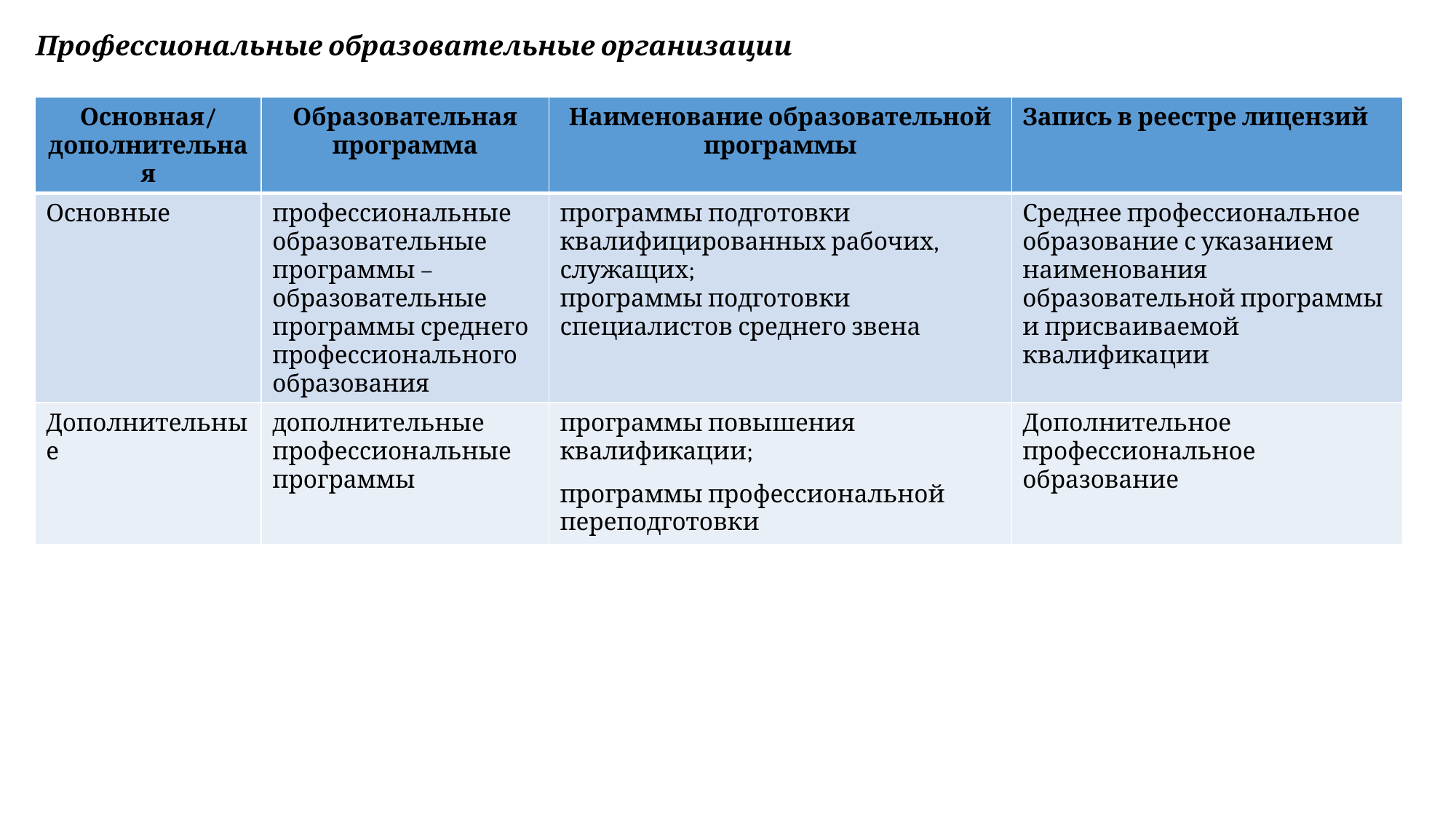

Профессиональные образовательные организации
| Основная/ дополнительная | Образовательная программа | Наименование образовательной программы | Запись в реестре лицензий |
| --- | --- | --- | --- |
| Основные | профессиональные образовательные программы – образовательные программы среднего профессионального образования | программы подготовки квалифицированных рабочих, служащих; программы подготовки специалистов среднего звена | Среднее профессиональное образование с указанием наименования образовательной программы и присваиваемой квалификации |
| Дополнительные | дополнительные профессиональные программы | программы повышения квалификации; программы профессиональной переподготовки | Дополнительное профессиональное образование |